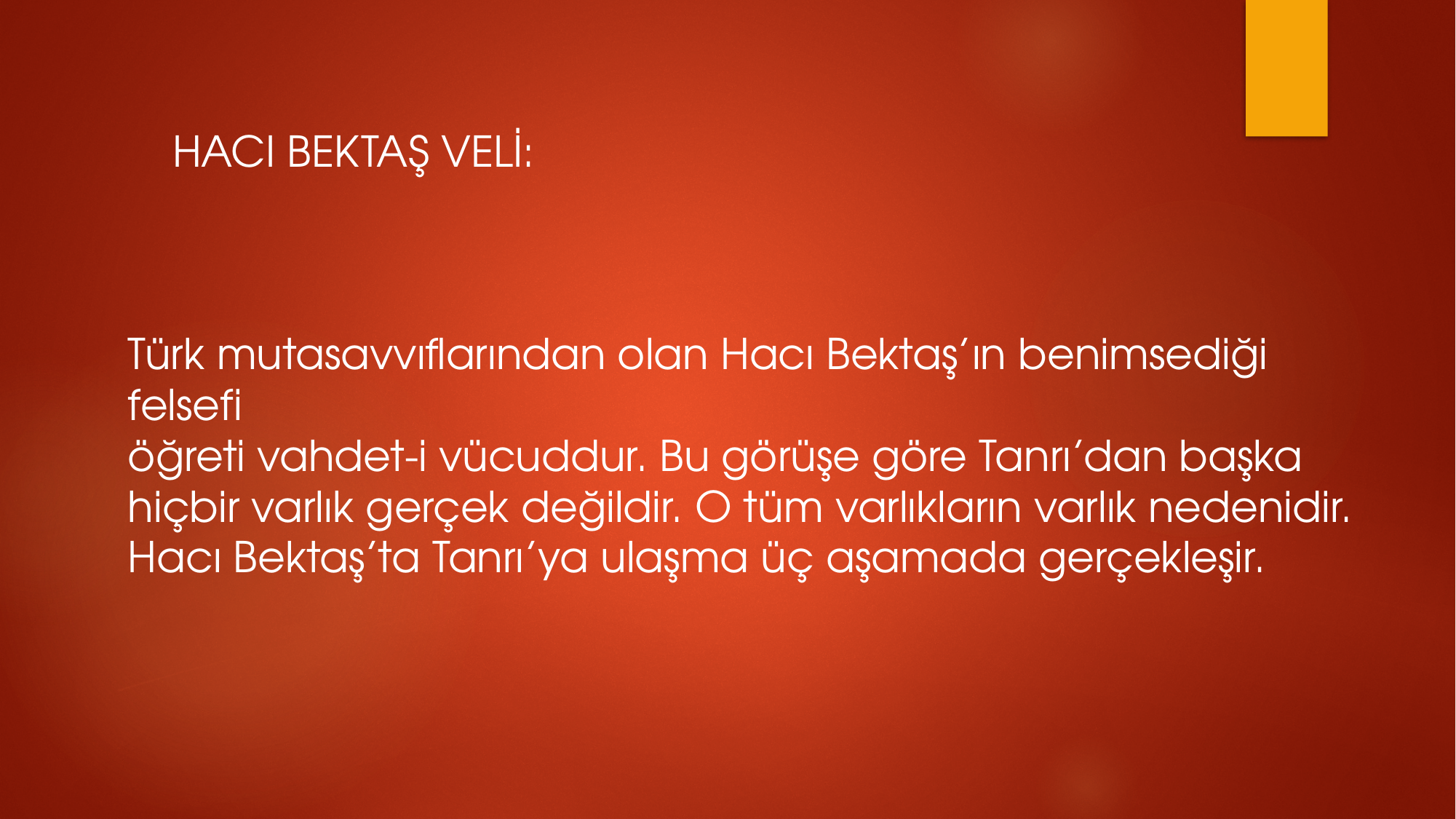

HACI BEKTAŞ VELİ:
Türk mutasavvıflarından olan Hacı Bektaş’ın benimsediği felsefi
öğreti vahdet-i vücuddur. Bu görüşe göre Tanrı’dan başka hiçbir varlık gerçek değildir. O tüm varlıkların varlık nedenidir. Hacı Bektaş’ta Tanrı’ya ulaşma üç aşamada gerçekleşir.